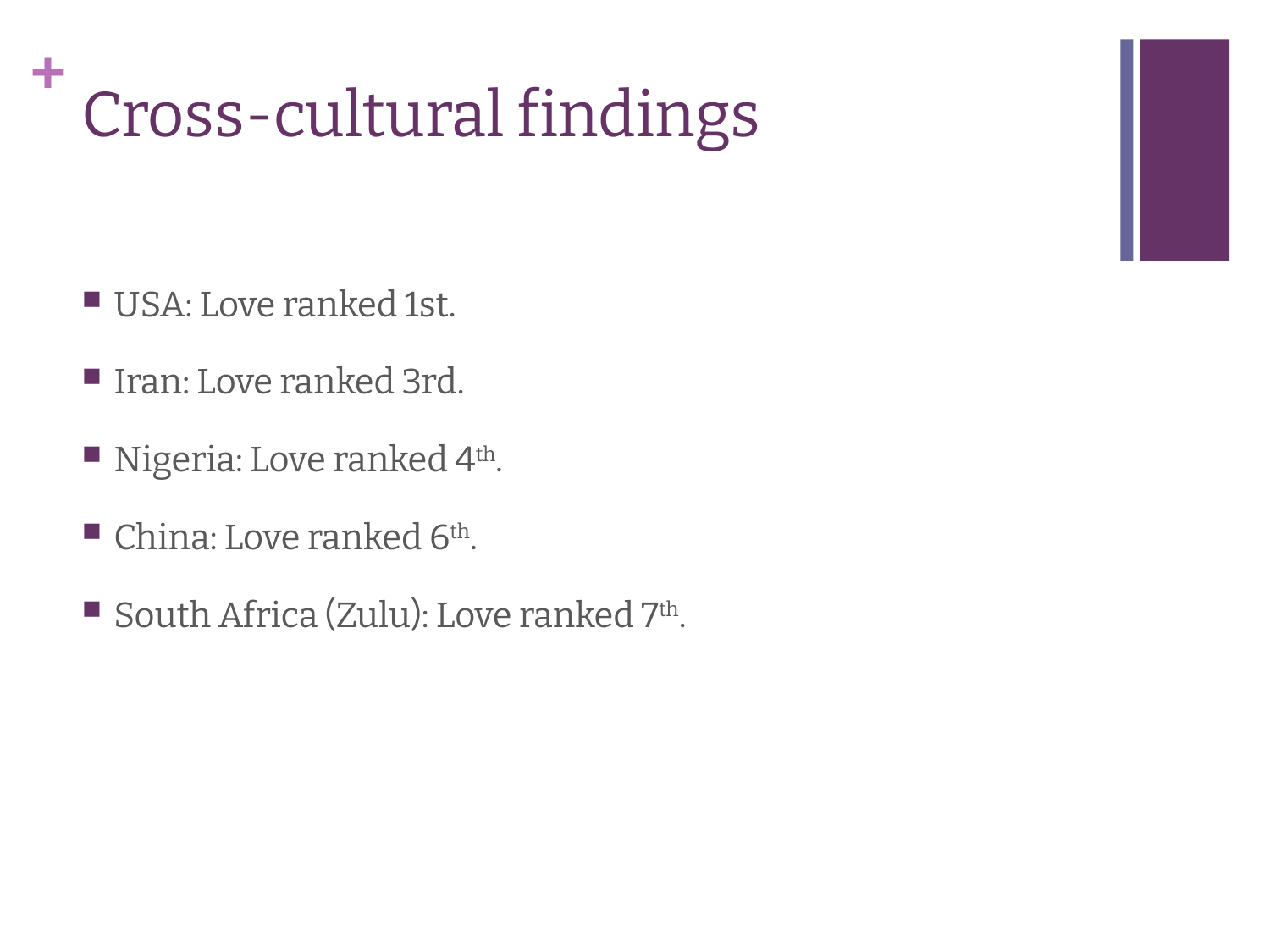

# Cross-cultural findings
USA: Love ranked 1st.
Iran: Love ranked 3rd.
Nigeria: Love ranked 4th.
China: Love ranked 6th.
South Africa (Zulu): Love ranked 7th.